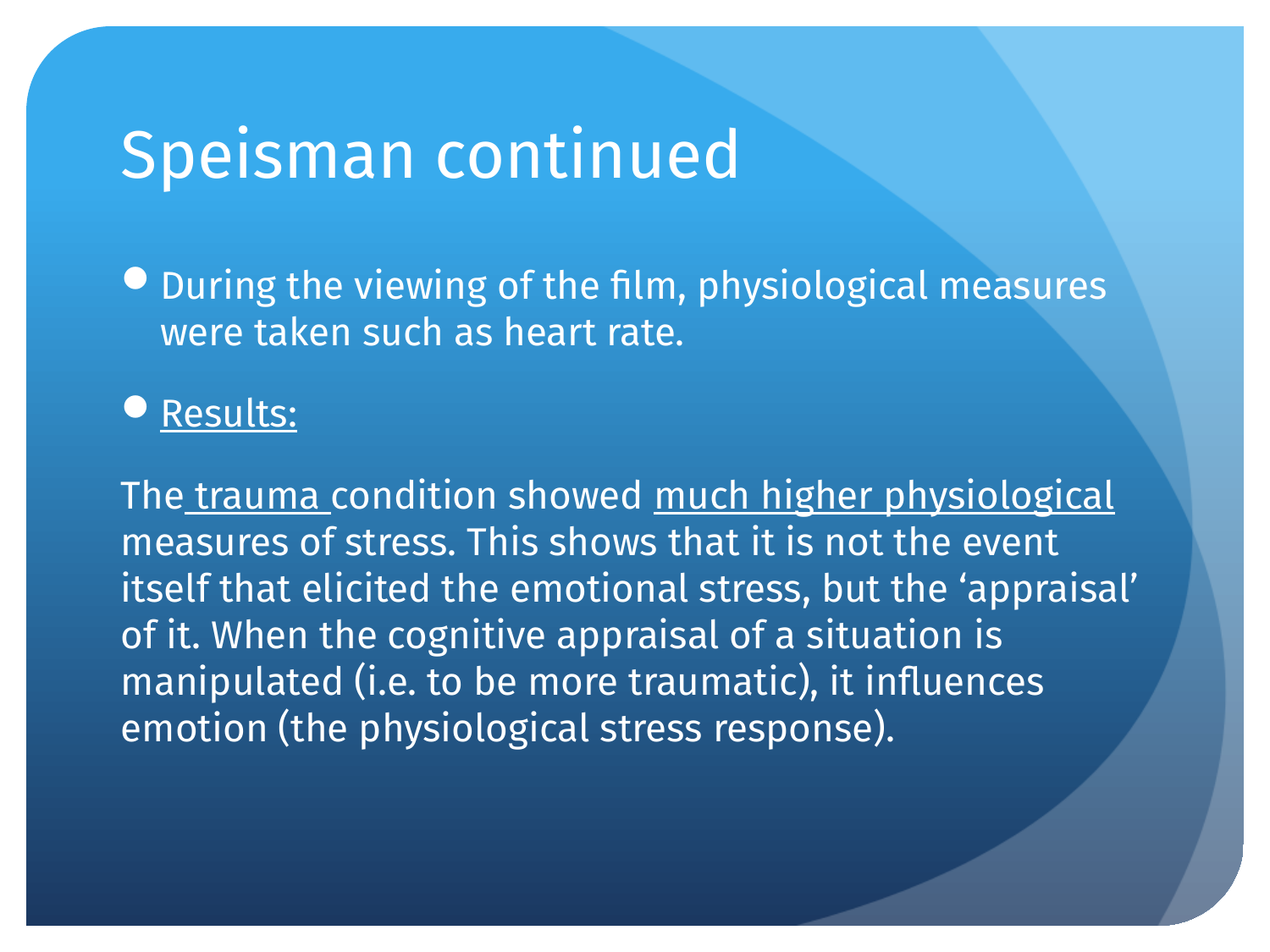

# Speisman continued
During the viewing of the film, physiological measures were taken such as heart rate.
Results:
The trauma condition showed much higher physiological measures of stress. This shows that it is not the event itself that elicited the emotional stress, but the ‘appraisal’ of it. When the cognitive appraisal of a situation is manipulated (i.e. to be more traumatic), it influences emotion (the physiological stress response).